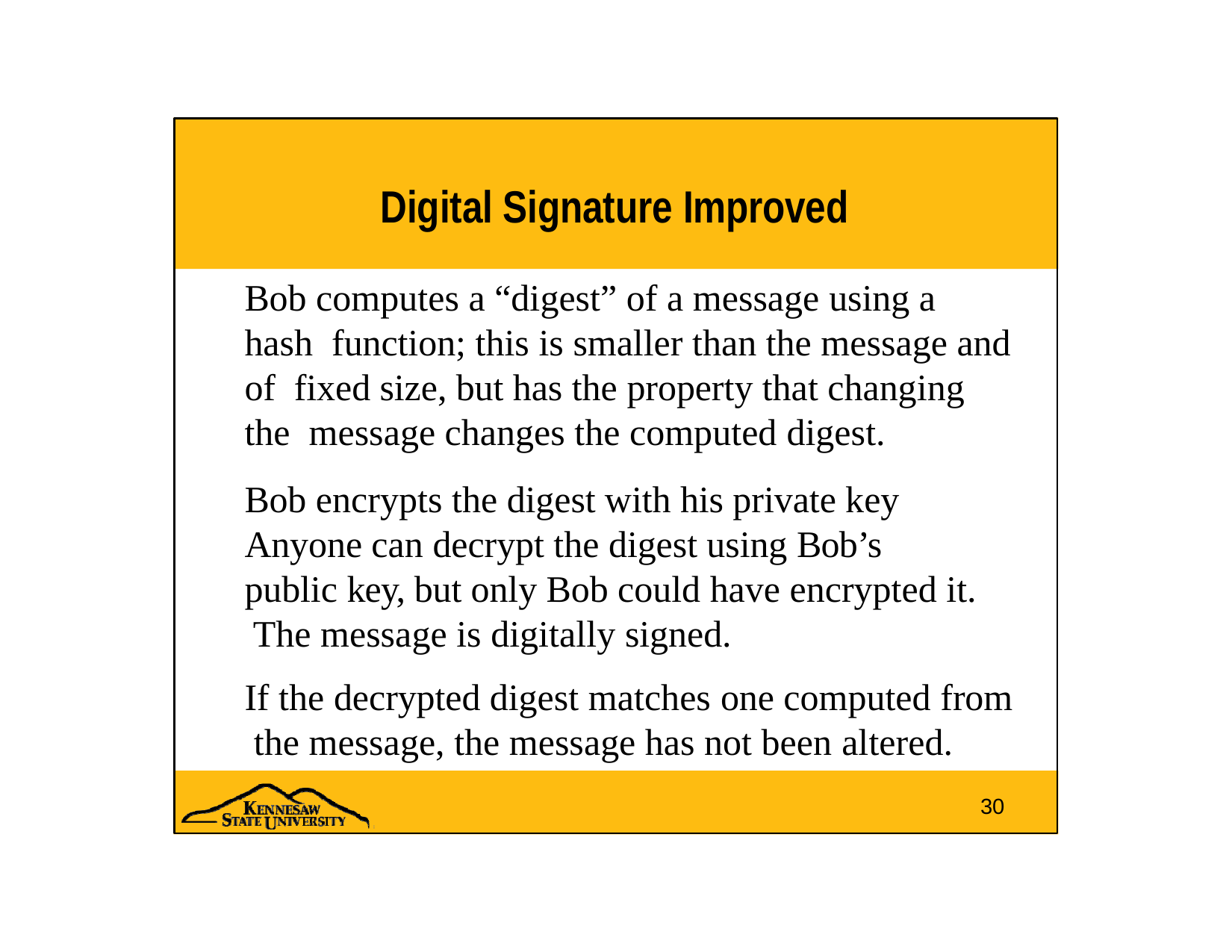

# Digital Signature Improved
Bob computes a “digest” of a message using a hash  function; this is smaller than the message and of  fixed size, but has the property that changing the  message changes the computed digest.
Bob encrypts the digest with his private key  Anyone can decrypt the digest using Bob’s  public key, but only Bob could have encrypted it.  The message is digitally signed.
If the decrypted digest matches one computed from  the message, the message has not been altered.

30